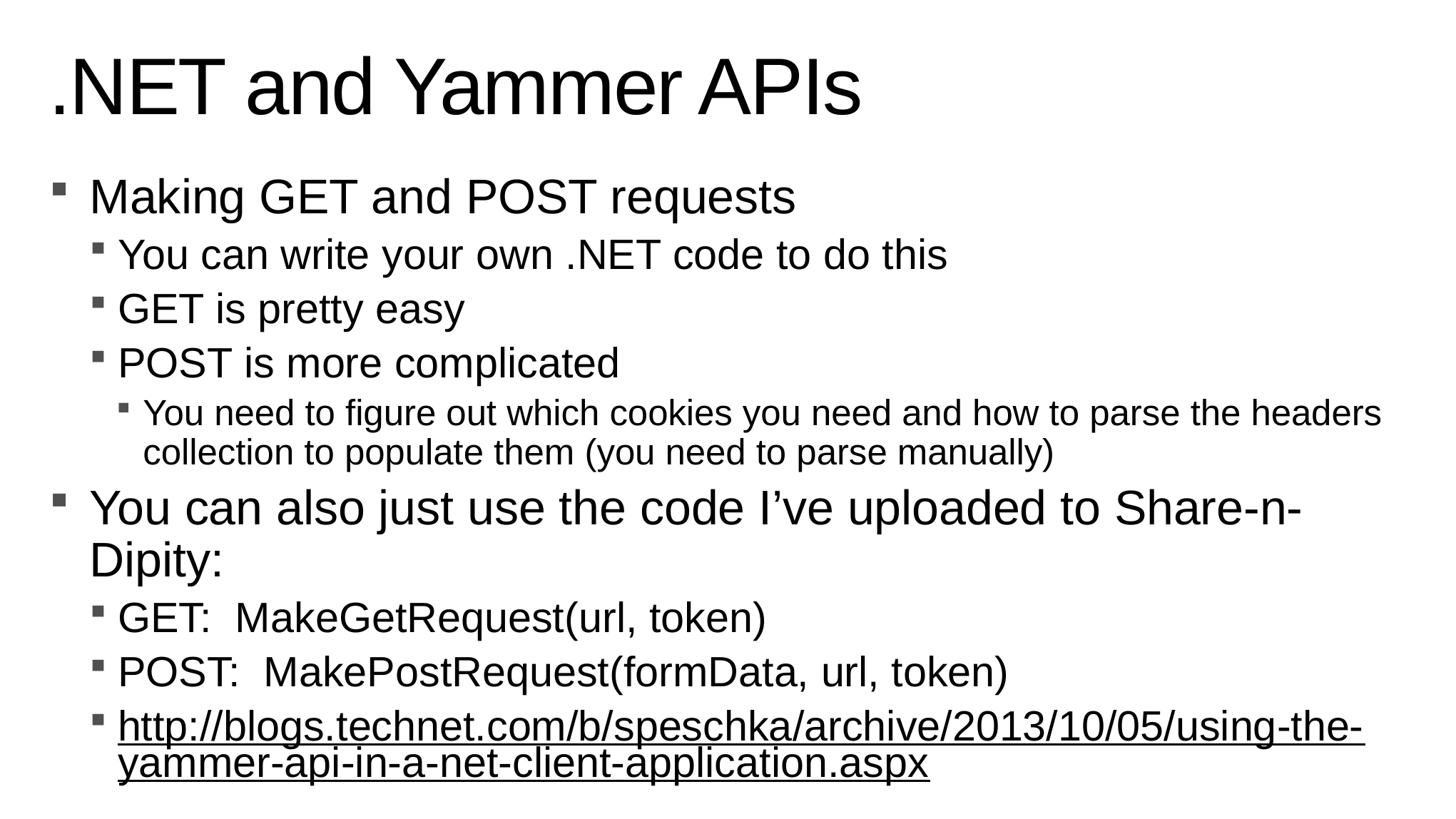

# .NET and Yammer APIs
Making GET and POST requests
You can write your own .NET code to do this
GET is pretty easy
POST is more complicated
You need to figure out which cookies you need and how to parse the headers collection to populate them (you need to parse manually)
You can also just use the code I’ve uploaded to Share-n-Dipity:
GET:  MakeGetRequest(url, token)
POST:  MakePostRequest(formData, url, token)
http://blogs.technet.com/b/speschka/archive/2013/10/05/using-the-yammer-api-in-a-net-client-application.aspx